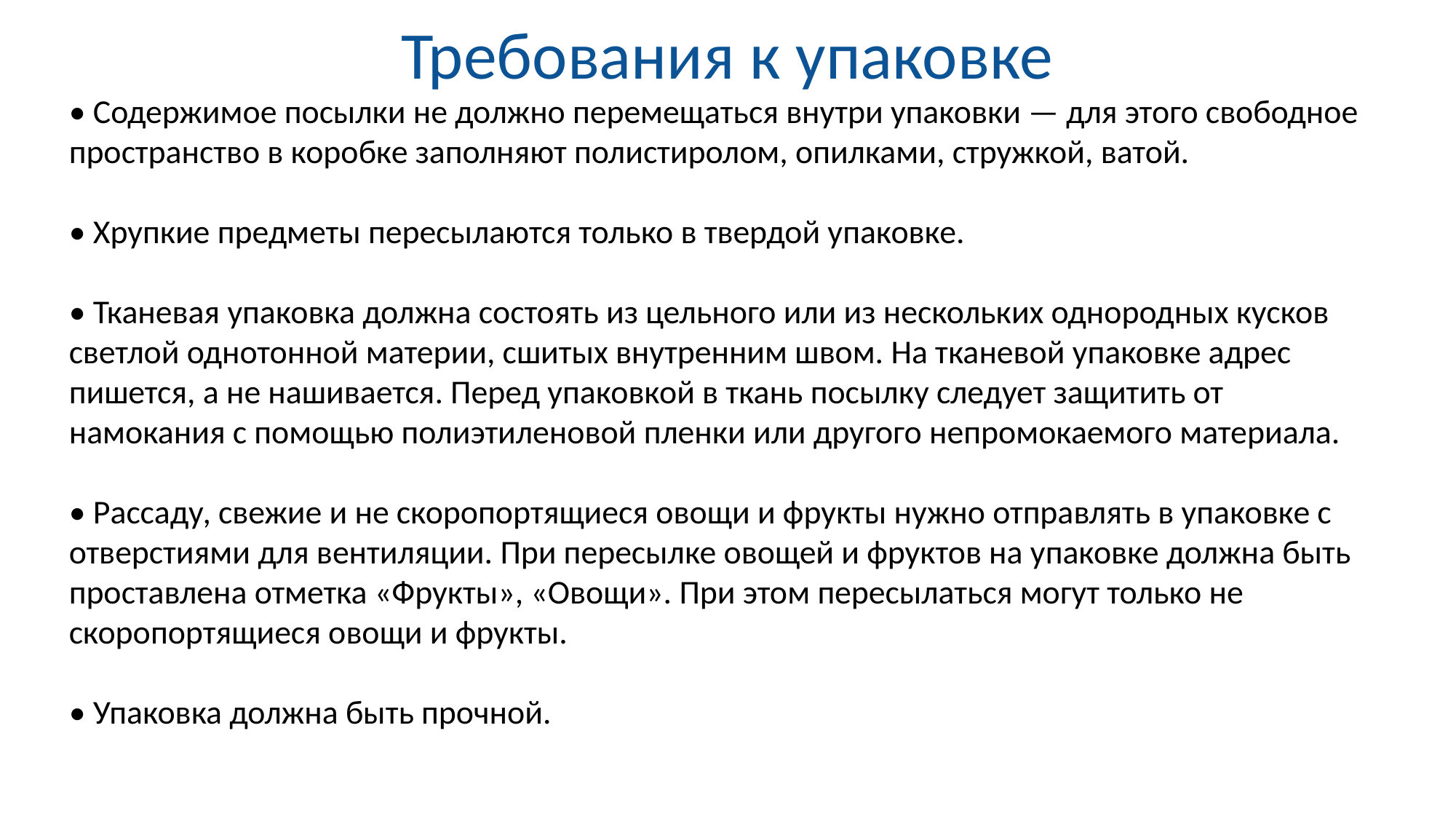

# Требования к упаковке
• Содержимое посылки не должно перемещаться внутри упаковки — для этого свободное пространство в коробке заполняют полистиролом, опилками, стружкой, ватой.

• Хрупкие предметы пересылаются только в твердой упаковке.

• Тканевая упаковка должна состоять из цельного или из нескольких однородных кусков светлой однотонной материи, сшитых внутренним швом. На тканевой упаковке адрес пишется, а не нашивается. Перед упаковкой в ткань посылку следует защитить от намокания с помощью полиэтиленовой пленки или другого непромокаемого материала.

• Рассаду, свежие и не скоропортящиеся овощи и фрукты нужно отправлять в упаковке с отверстиями для вентиляции. При пересылке овощей и фруктов на упаковке должна быть проставлена отметка «Фрукты», «Овощи». При этом пересылаться могут только не скоропортящиеся овощи и фрукты.

• Упаковка должна быть прочной.